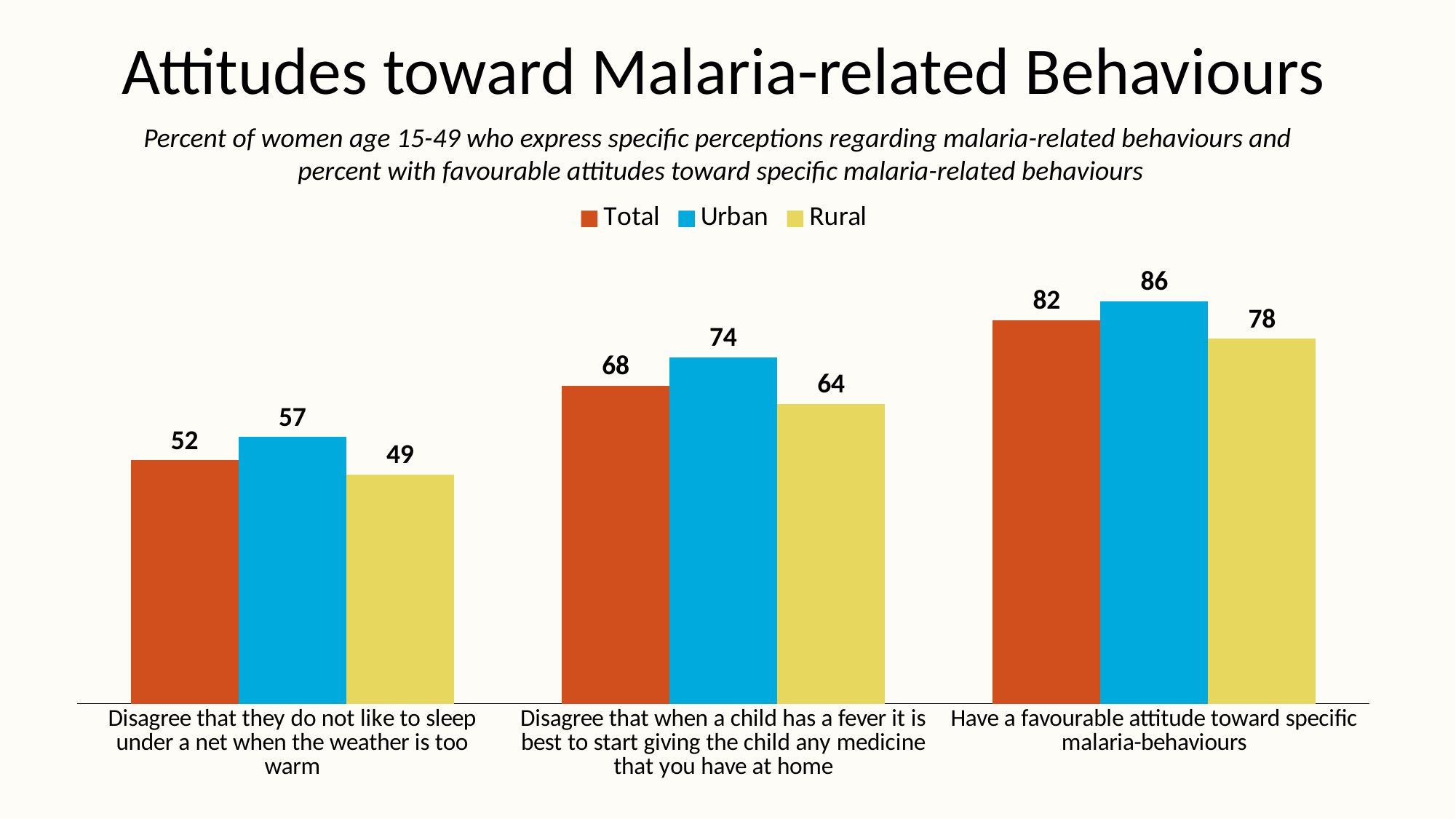

# Attitudes toward Malaria-related Behaviours
Percent of women age 15-49 who express specific perceptions regarding malaria-related behaviours and
percent with favourable attitudes toward specific malaria-related behaviours

### Chart

| Category | Total | Urban | Rural |
|---|---|---|---|
| Disagree that they do not like to sleep under a net when the weather is too warm | 52.0 | 57.0 | 49.0 |
| Disagree that when a child has a fever it is best to start giving the child any medicine that you have at home | 68.0 | 74.0 | 64.0 |
| Have a favourable attitude toward specific malaria-behaviours | 82.0 | 86.0 | 78.0 |